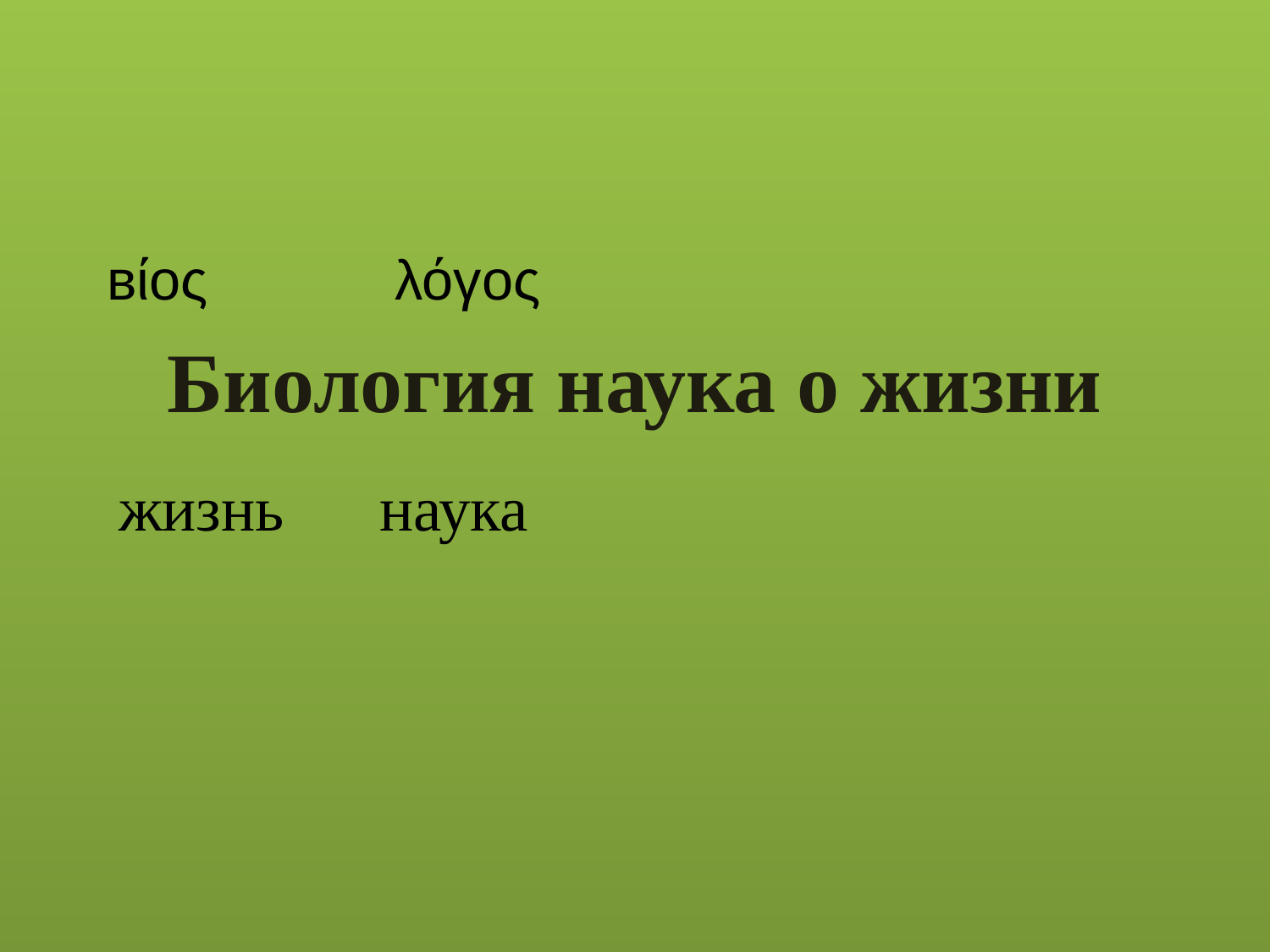

вίος            λόγος
Биология наука о жизни
     жизнь      наука